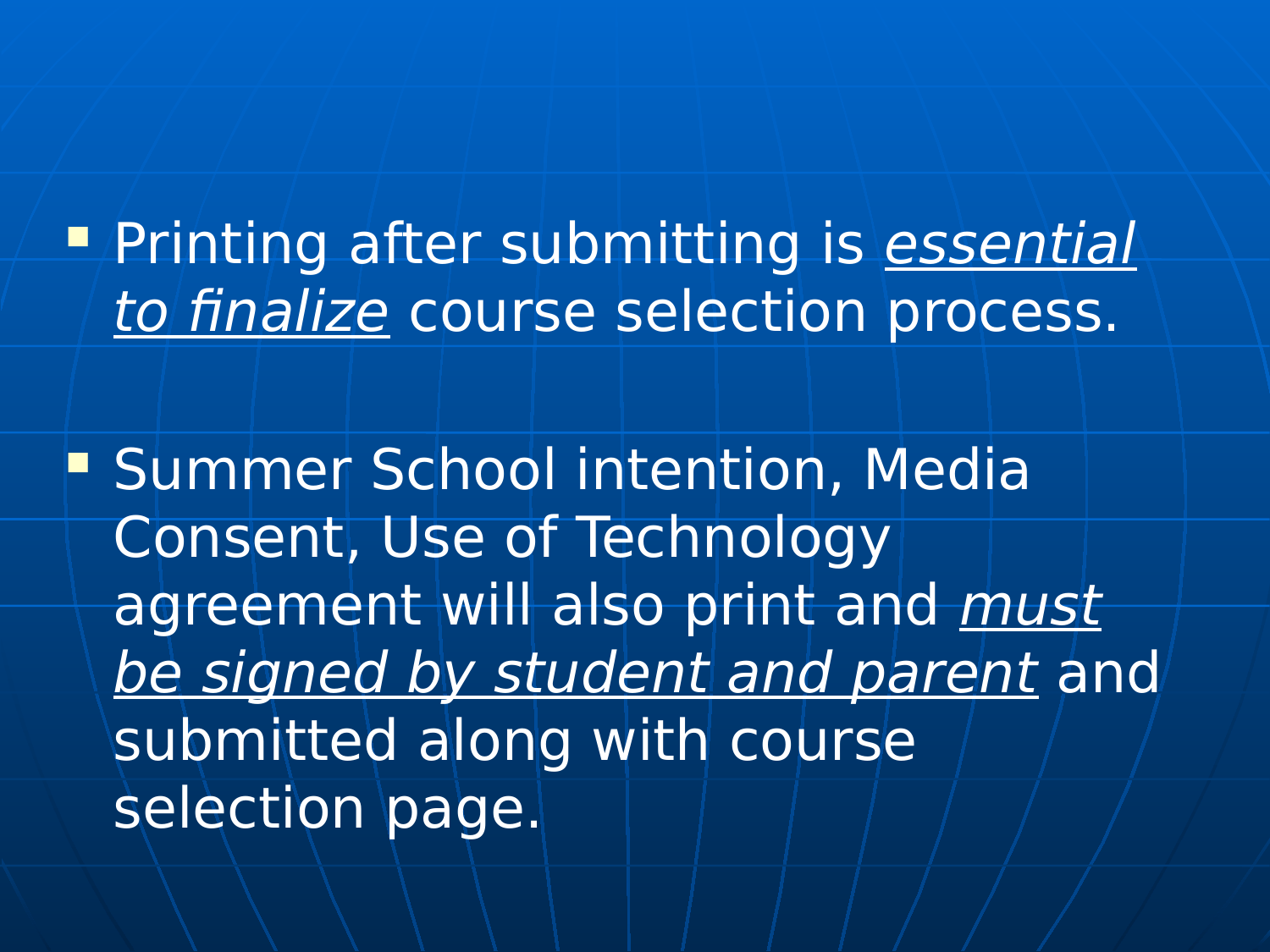

#
Printing after submitting is essential to finalize course selection process.

Summer School intention, Media Consent, Use of Technology agreement will also print and must be signed by student and parent and submitted along with course selection page.